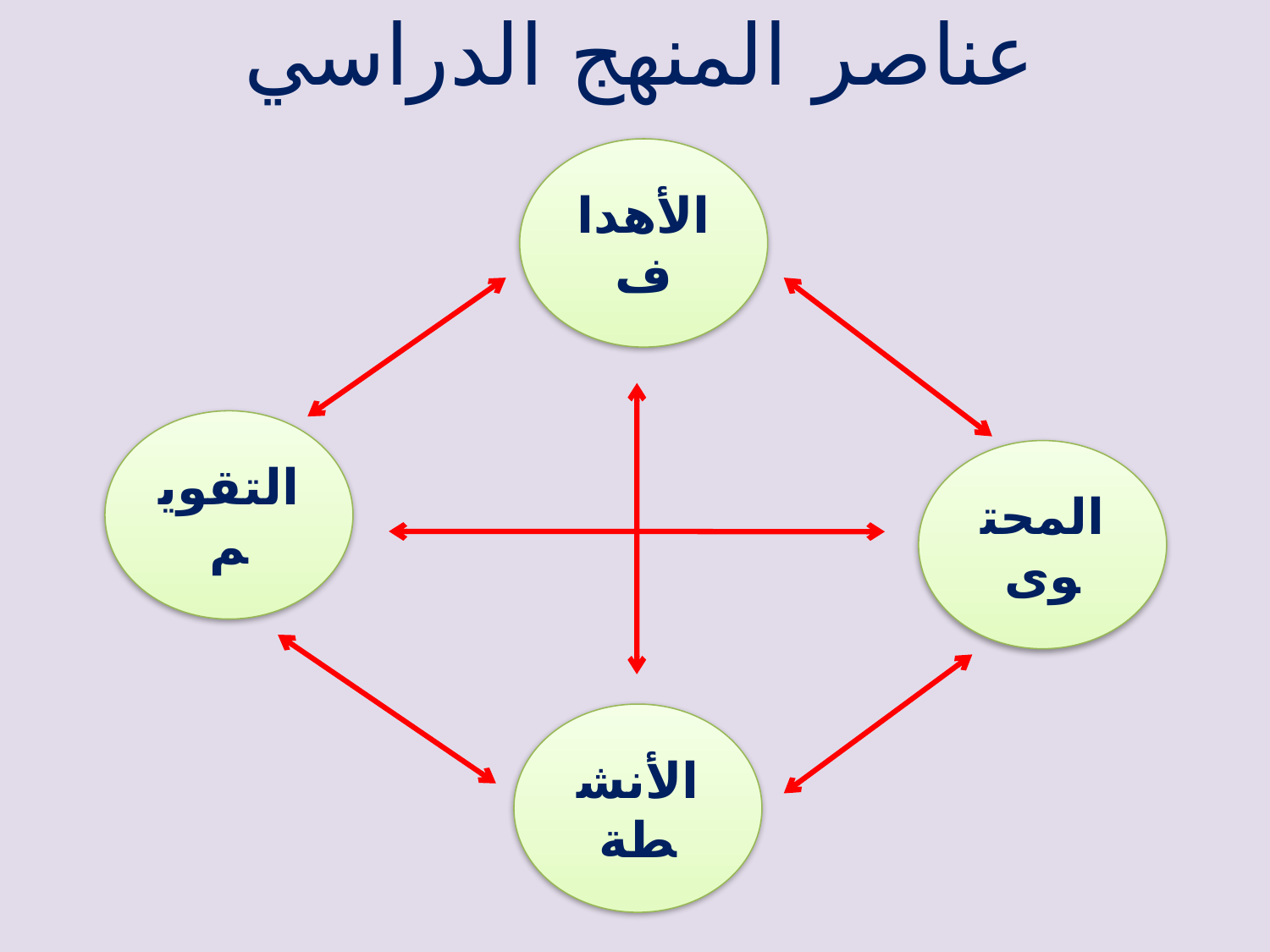

عناصر المنهج الدراسي

الأهداف
التقويم
المحتوى
الأنشطة